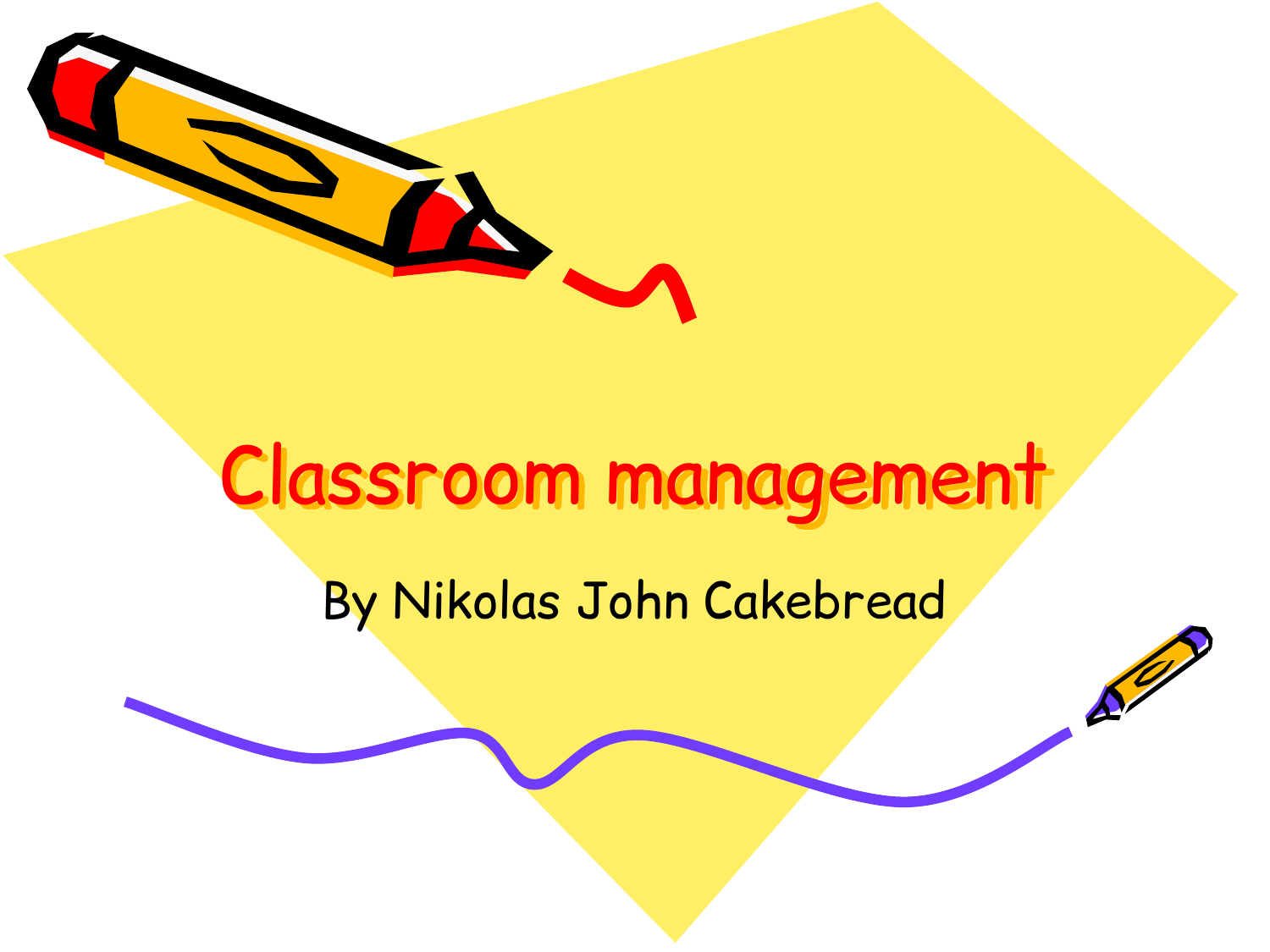

# Classroom management
By Nikolas John Cakebread